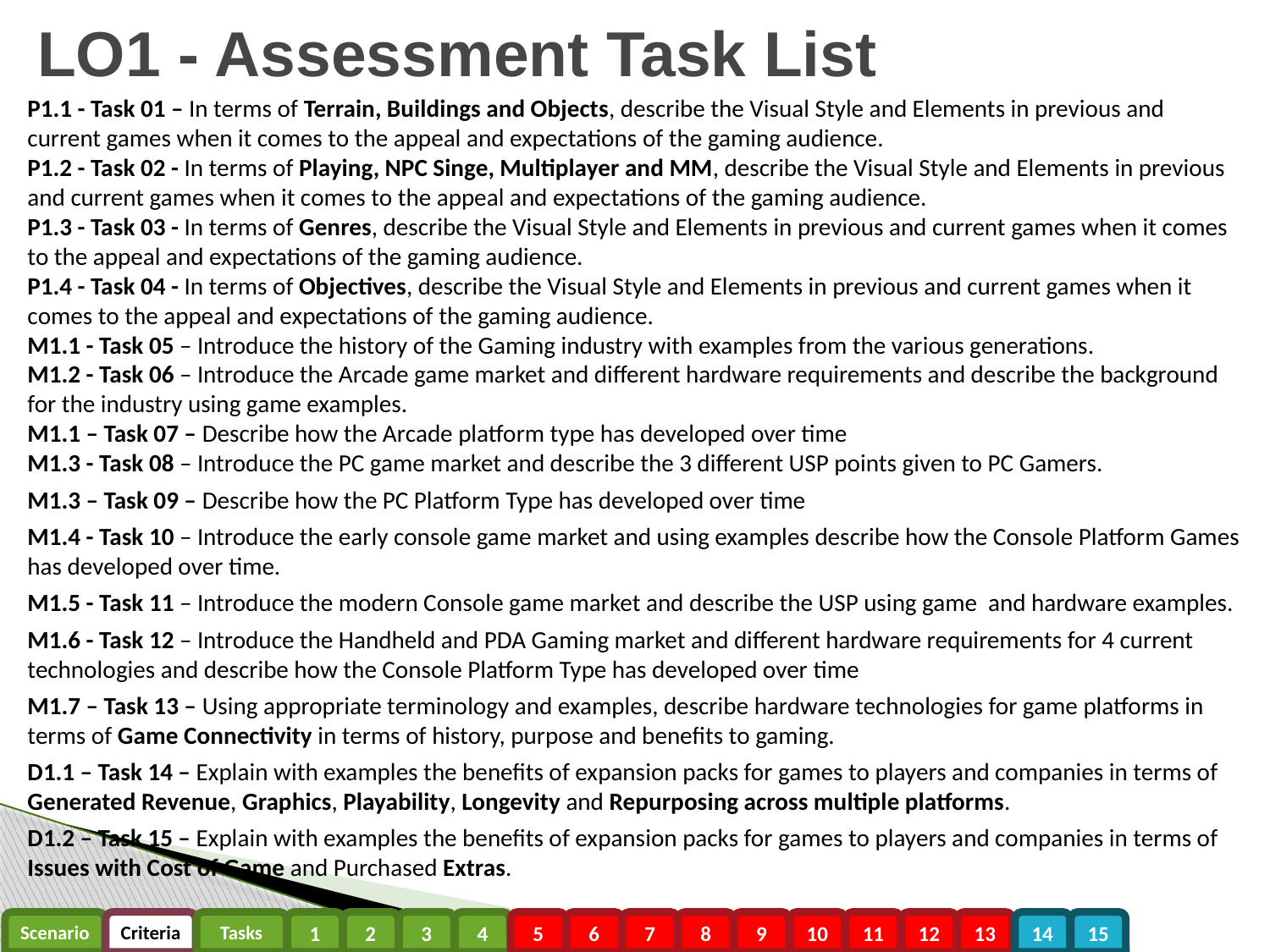

# LO1 - Assessment Task List
P1.1 - Task 01 – In terms of Terrain, Buildings and Objects, describe the Visual Style and Elements in previous and current games when it comes to the appeal and expectations of the gaming audience.
P1.2 - Task 02 - In terms of Playing, NPC Singe, Multiplayer and MM, describe the Visual Style and Elements in previous and current games when it comes to the appeal and expectations of the gaming audience.
P1.3 - Task 03 - In terms of Genres, describe the Visual Style and Elements in previous and current games when it comes to the appeal and expectations of the gaming audience.
P1.4 - Task 04 - In terms of Objectives, describe the Visual Style and Elements in previous and current games when it comes to the appeal and expectations of the gaming audience.
M1.1 - Task 05 – Introduce the history of the Gaming industry with examples from the various generations.
M1.2 - Task 06 – Introduce the Arcade game market and different hardware requirements and describe the background for the industry using game examples.
M1.1 – Task 07 – Describe how the Arcade platform type has developed over time
M1.3 - Task 08 – Introduce the PC game market and describe the 3 different USP points given to PC Gamers.
M1.3 – Task 09 – Describe how the PC Platform Type has developed over time
M1.4 - Task 10 – Introduce the early console game market and using examples describe how the Console Platform Games has developed over time.
M1.5 - Task 11 – Introduce the modern Console game market and describe the USP using game  and hardware examples.
M1.6 - Task 12 – Introduce the Handheld and PDA Gaming market and different hardware requirements for 4 current technologies and describe how the Console Platform Type has developed over time
M1.7 – Task 13 – Using appropriate terminology and examples, describe hardware technologies for game platforms in terms of Game Connectivity in terms of history, purpose and benefits to gaming.
D1.1 – Task 14 – Explain with examples the benefits of expansion packs for games to players and companies in terms of Generated Revenue, Graphics, Playability, Longevity and Repurposing across multiple platforms.
D1.2 – Task 15 – Explain with examples the benefits of expansion packs for games to players and companies in terms of Issues with Cost of Game and Purchased Extras.